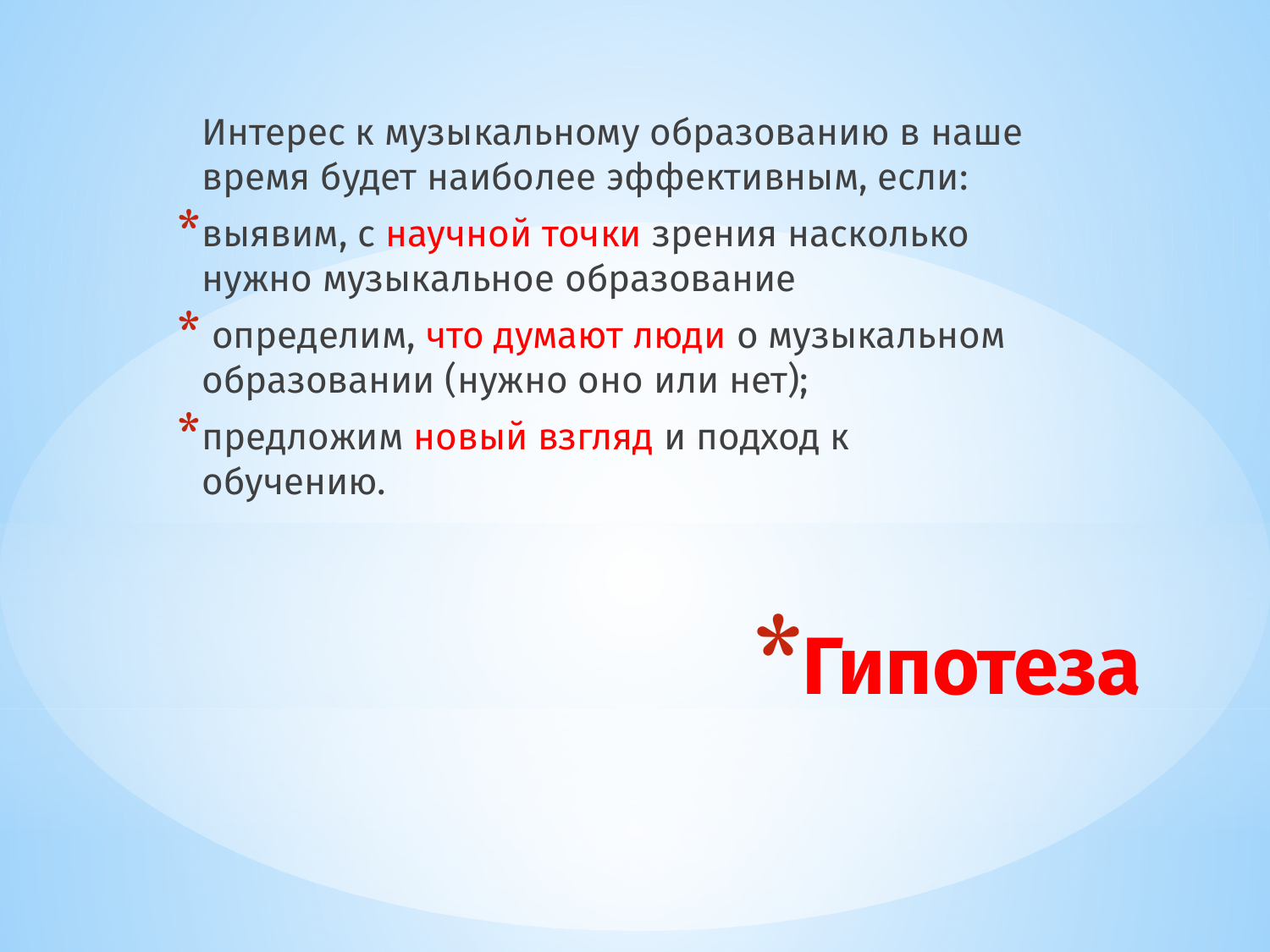

Интерес к музыкальному образованию в наше время будет наиболее эффективным, если:
выявим, с научной точки зрения насколько нужно музыкальное образование
 определим, что думают люди о музыкальном образовании (нужно оно или нет);
предложим новый взгляд и подход к обучению.

# Гипотеза